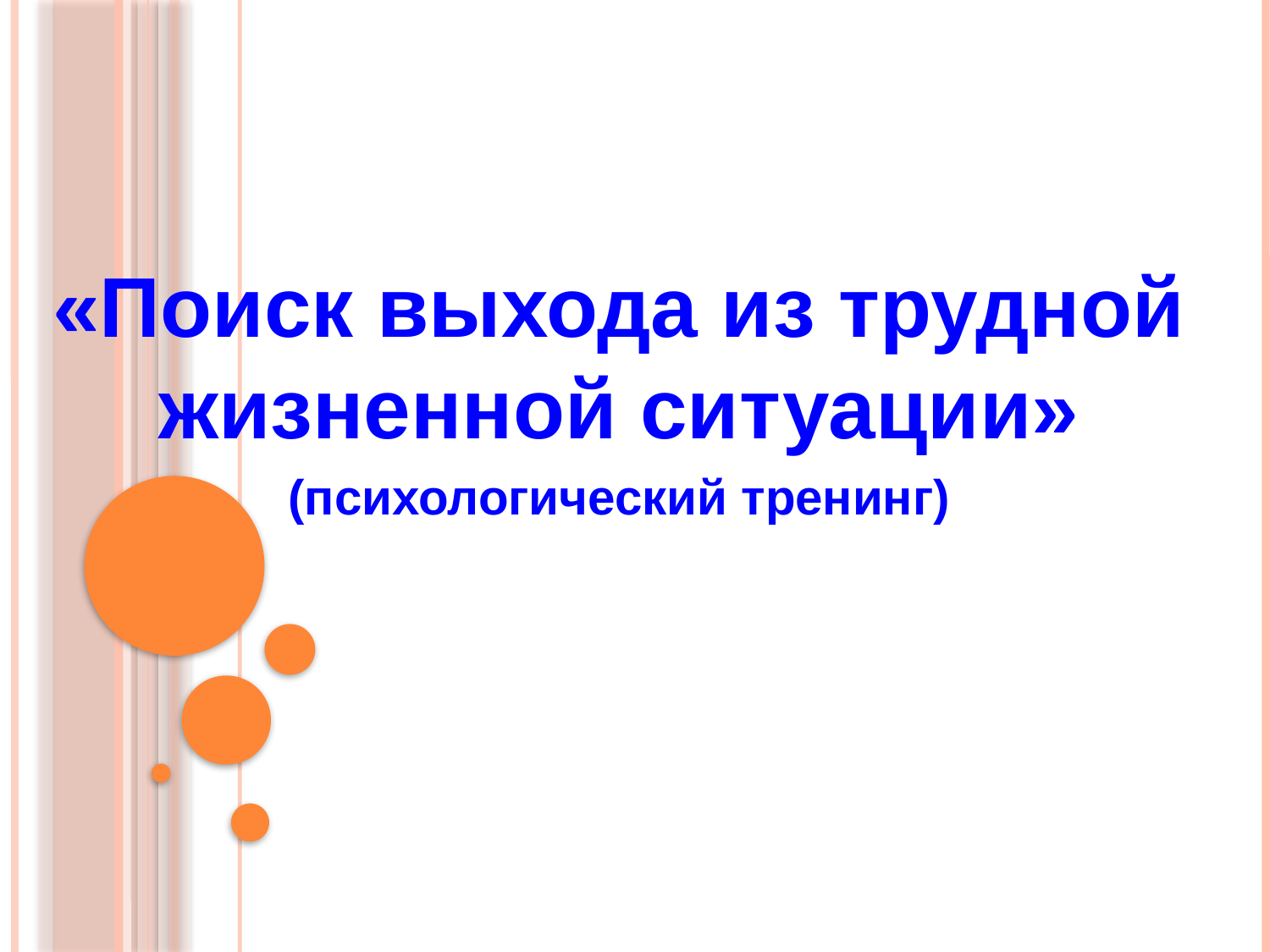

«Поиск выхода из трудной жизненной ситуации»
(психологический тренинг)